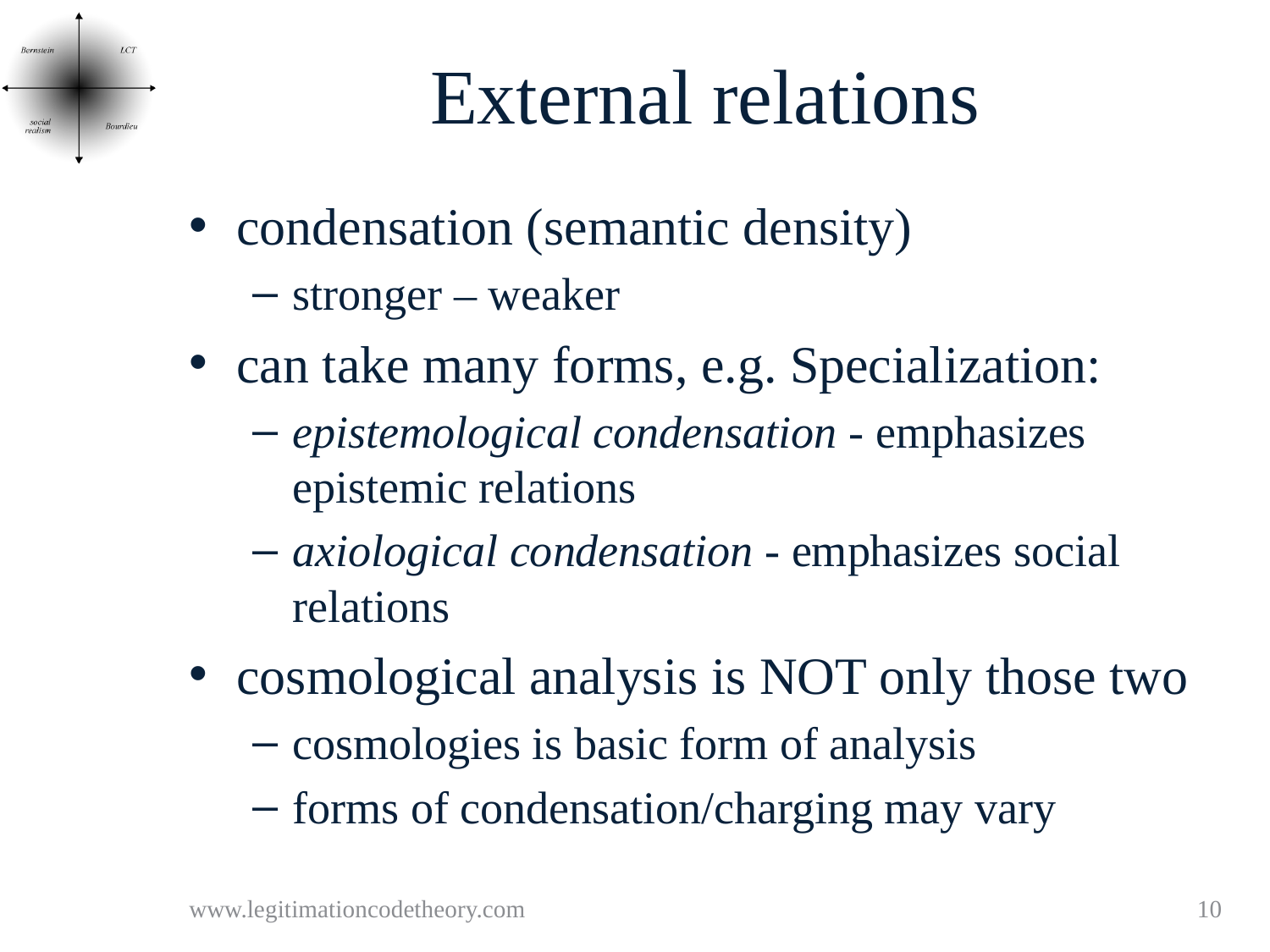

# External relations

condensation (semantic density)
stronger – weaker
can take many forms, e.g. Specialization:
epistemological condensation - emphasizes epistemic relations
axiological condensation - emphasizes social relations
cosmological analysis is NOT only those two
cosmologies is basic form of analysis
forms of condensation/charging may vary
www.legitimationcodetheory.com
10